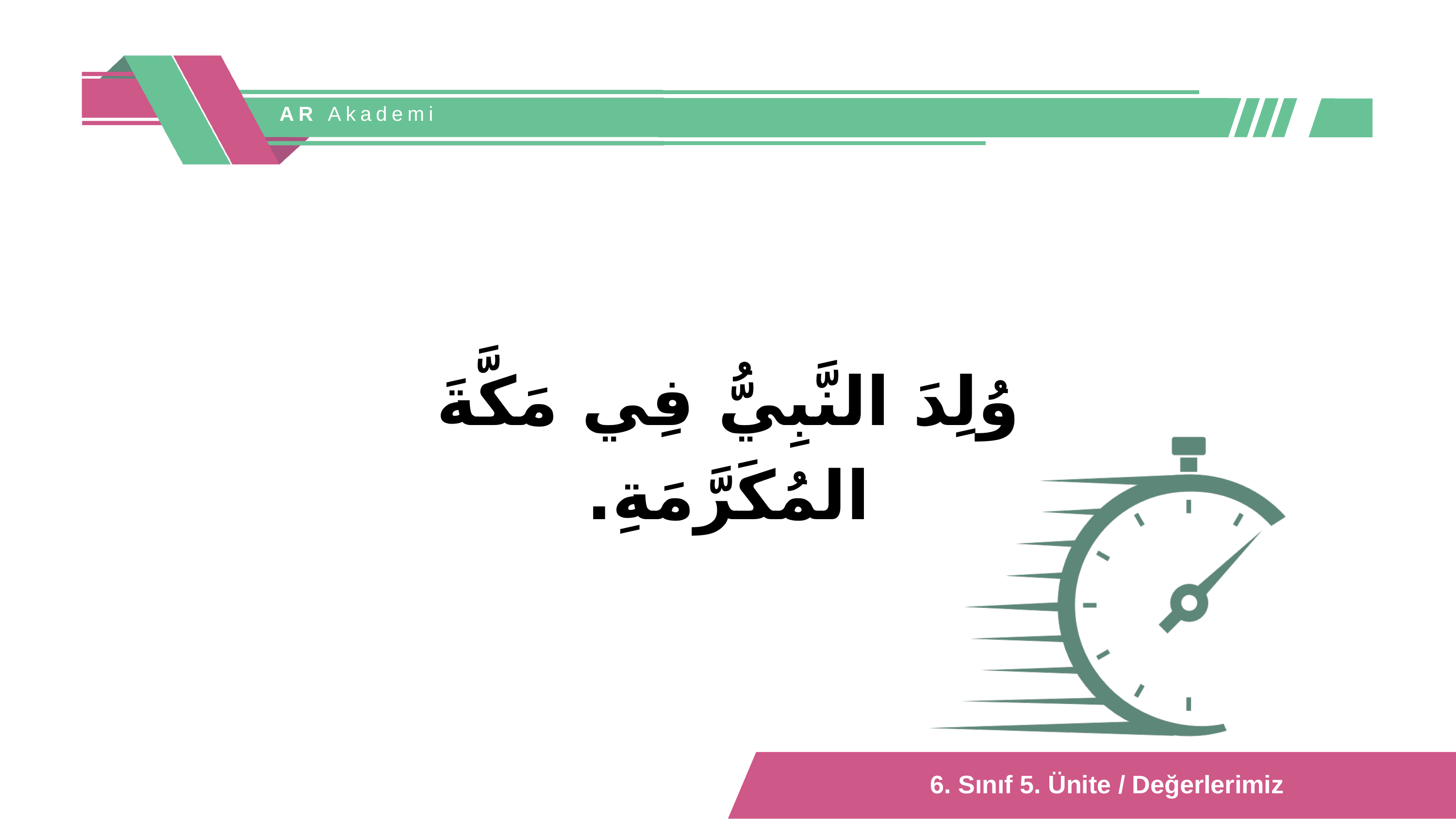

AR Akademi
وُلِدَ النَّبِيُّ فِي مَكَّةَ المُكَرَّمَةِ.

6. Sınıf 5. Ünite / Değerlerimiz